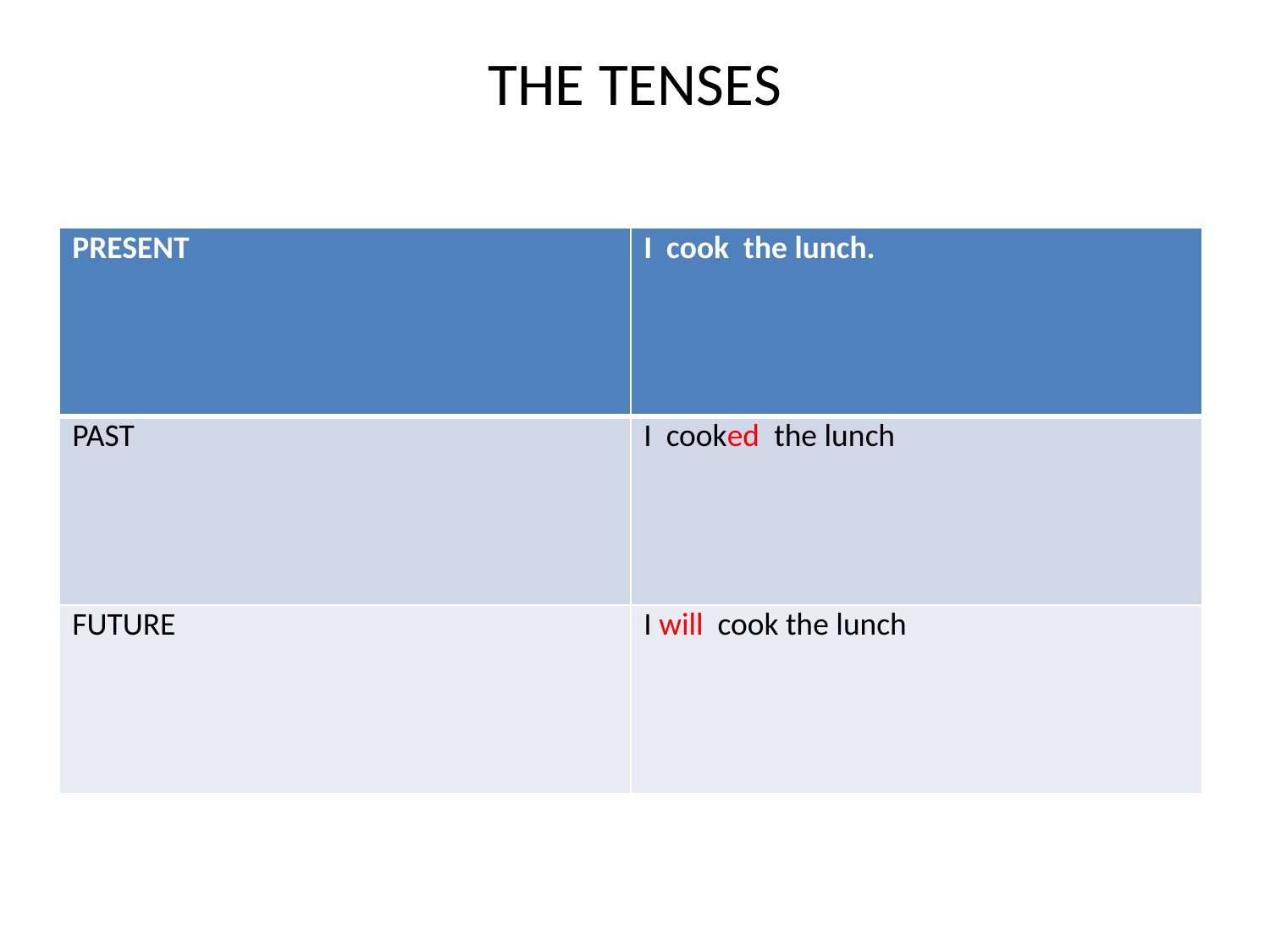

# THE TENSES
| PRESENT | I cook the lunch. |
| --- | --- |
| PAST | I cooked the lunch |
| FUTURE | I will cook the lunch |